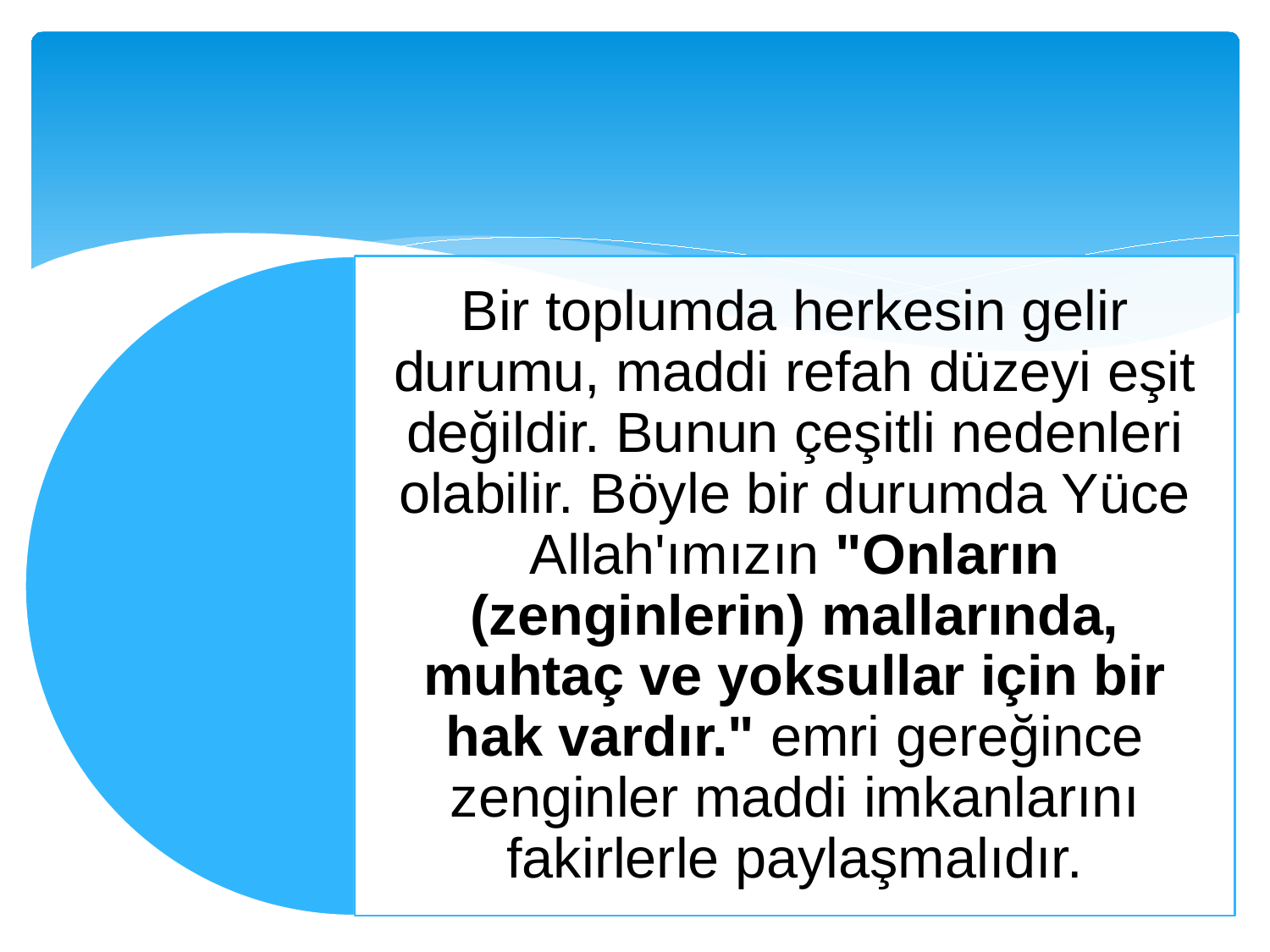

#
Bir toplumda herkesin gelir durumu, maddi refah düzeyi eşit değildir. Bunun çeşitli nedenleri olabilir. Böyle bir durumda Yüce Allah'ımızın "Onların (zenginlerin) mallarında, muhtaç ve yoksullar için bir hak vardır." emri gereğince zenginler maddi imkanlarını fakirlerle paylaşmalıdır.